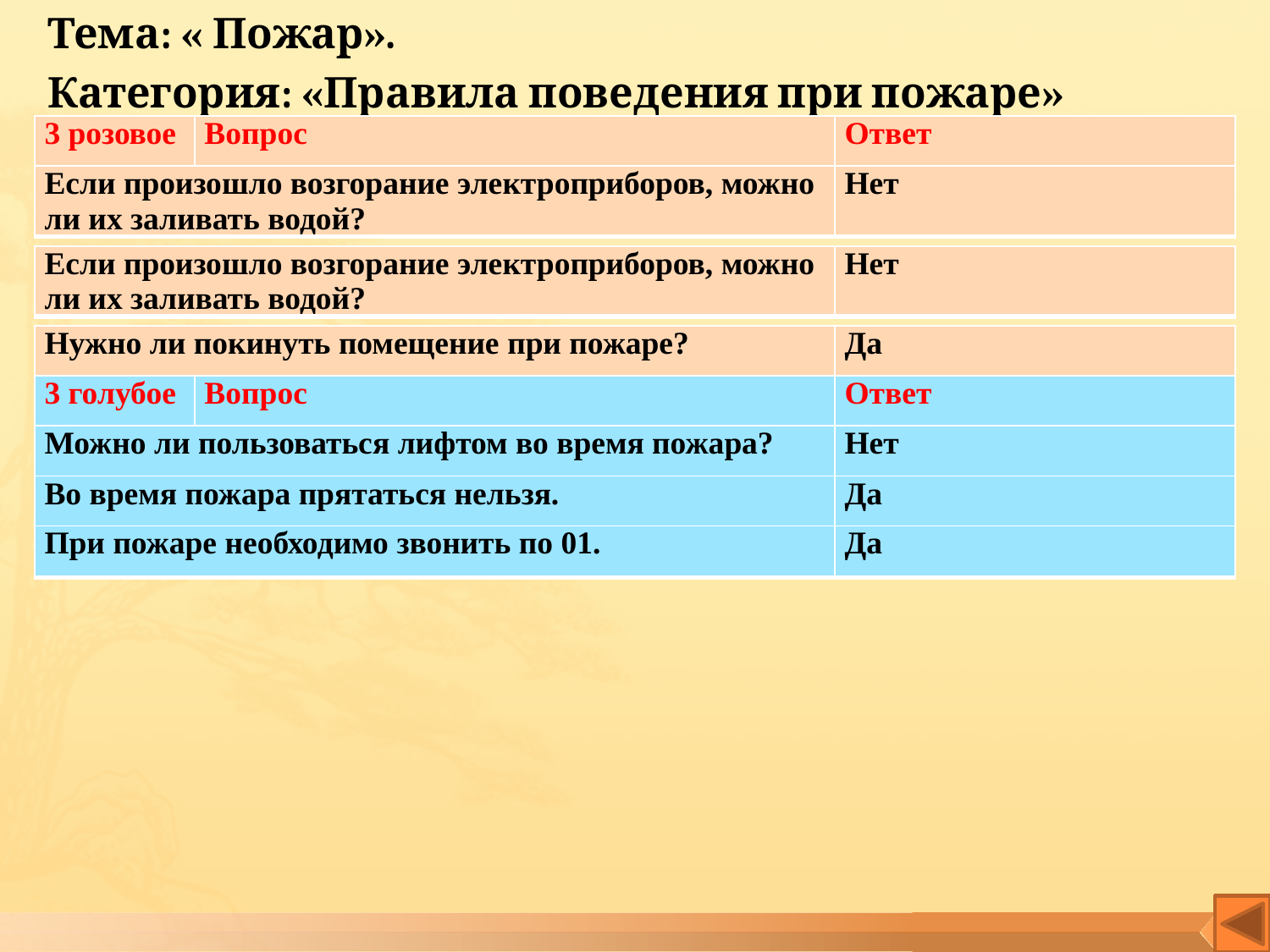

Тема: « Пожар».
Категория: «Правила поведения при пожаре»

| 3 розовое | Вопрос | Ответ |
| --- | --- | --- |
| Если произошло возгорание электроприборов, можно ли их заливать водой? | Нет |
| --- | --- |
| Если произошло возгорание электроприборов, можно ли их заливать водой? | Нет |
| --- | --- |
| Нужно ли покинуть помещение при пожаре? | Да |
| --- | --- |
| 3 голубое | Вопрос | Ответ |
| --- | --- | --- |
| Можно ли пользоваться лифтом во время пожара? | Нет |
| --- | --- |
| Во время пожара прятаться нельзя. | Да |
| --- | --- |
| При пожаре необходимо звонить по 01. | Да |
| --- | --- |